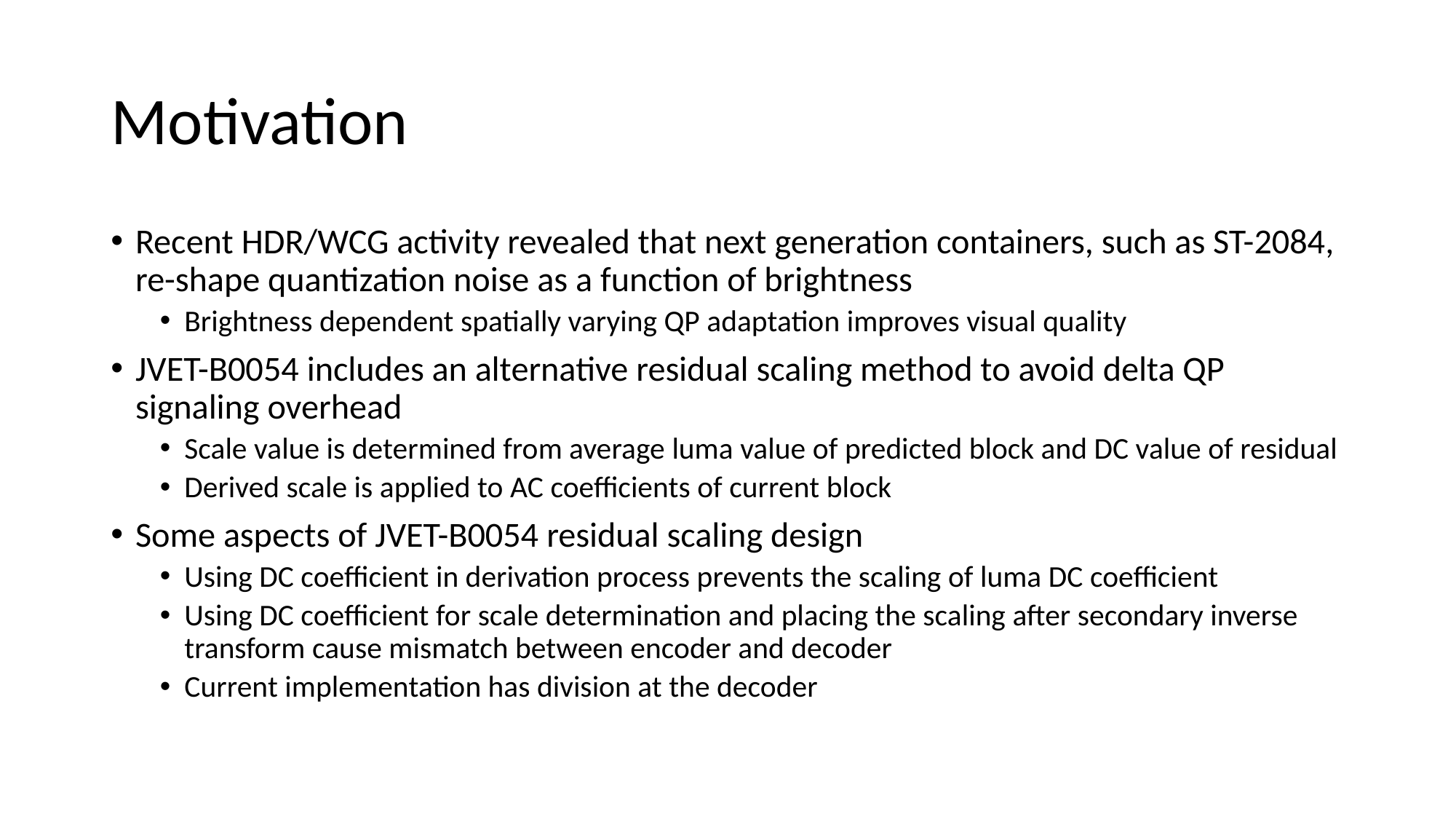

# Motivation
Recent HDR/WCG activity revealed that next generation containers, such as ST-2084, re-shape quantization noise as a function of brightness
Brightness dependent spatially varying QP adaptation improves visual quality
JVET-B0054 includes an alternative residual scaling method to avoid delta QP signaling overhead
Scale value is determined from average luma value of predicted block and DC value of residual
Derived scale is applied to AC coefficients of current block
Some aspects of JVET-B0054 residual scaling design
Using DC coefficient in derivation process prevents the scaling of luma DC coefficient
Using DC coefficient for scale determination and placing the scaling after secondary inverse transform cause mismatch between encoder and decoder
Current implementation has division at the decoder